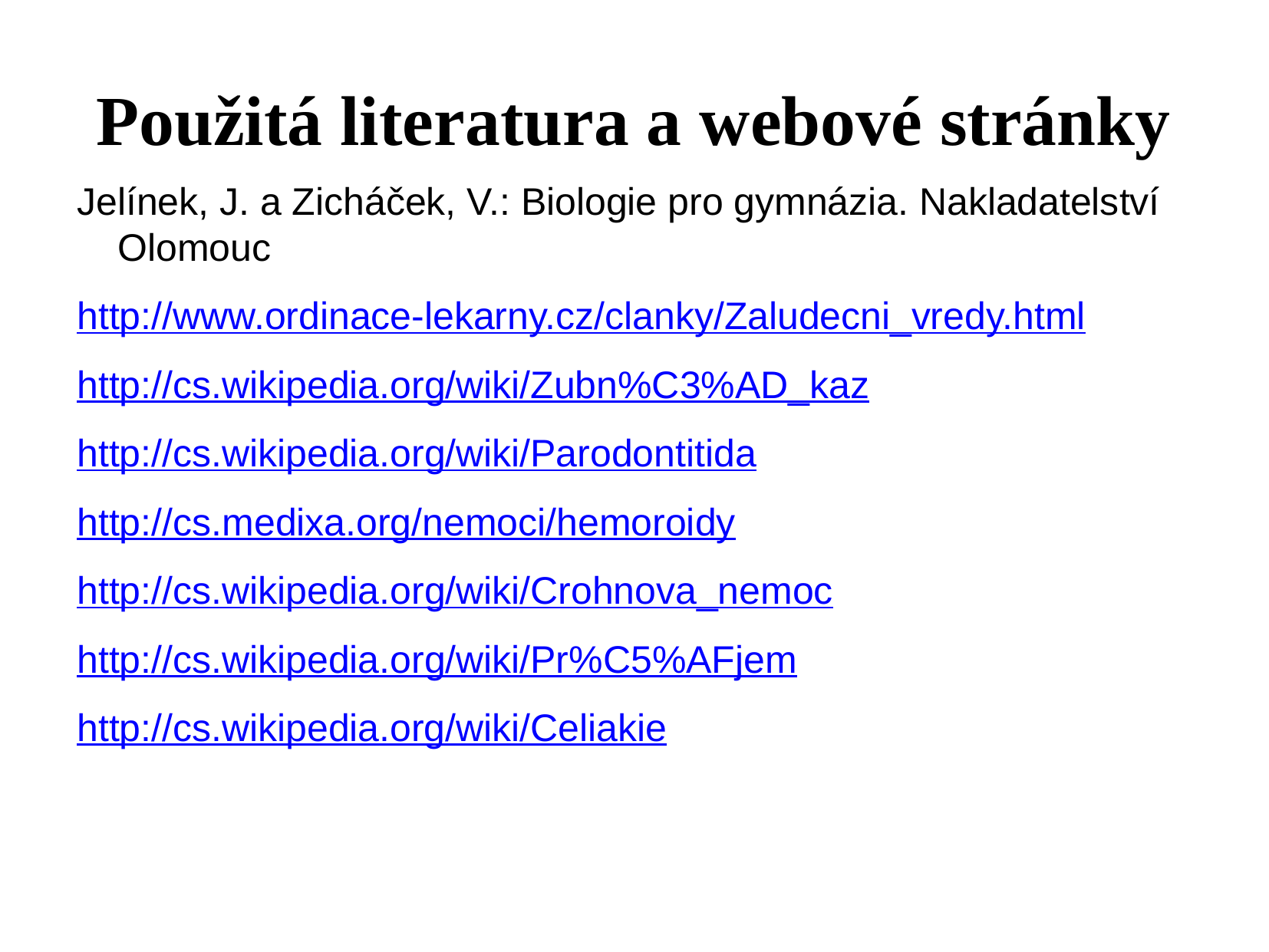

# Použitá literatura a webové stránky
Jelínek, J. a Zicháček, V.: Biologie pro gymnázia. Nakladatelství Olomouc
http://www.ordinace-lekarny.cz/clanky/Zaludecni_vredy.html
http://cs.wikipedia.org/wiki/Zubn%C3%AD_kaz
http://cs.wikipedia.org/wiki/Parodontitida
http://cs.medixa.org/nemoci/hemoroidy
http://cs.wikipedia.org/wiki/Crohnova_nemoc
http://cs.wikipedia.org/wiki/Pr%C5%AFjem
http://cs.wikipedia.org/wiki/Celiakie